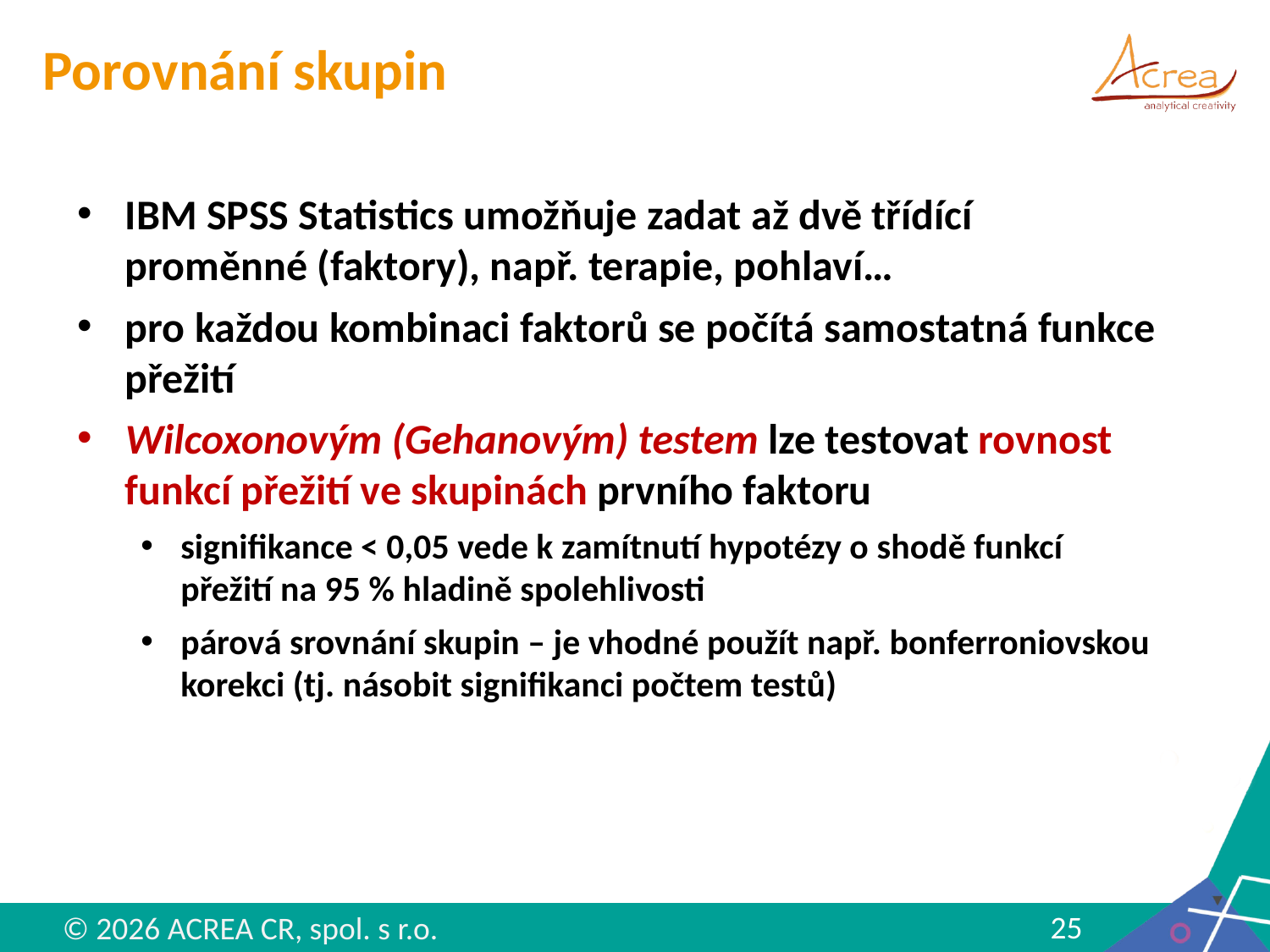

# Porovnání skupin
IBM SPSS Statistics umožňuje zadat až dvě třídící proměnné (faktory), např. terapie, pohlaví…
pro každou kombinaci faktorů se počítá samostatná funkce přežití
Wilcoxonovým (Gehanovým) testem lze testovat rovnost funkcí přežití ve skupinách prvního faktoru
signifikance < 0,05 vede k zamítnutí hypotézy o shodě funkcí přežití na 95 % hladině spolehlivosti
párová srovnání skupin – je vhodné použít např. bonferroniovskou korekci (tj. násobit signifikanci počtem testů)